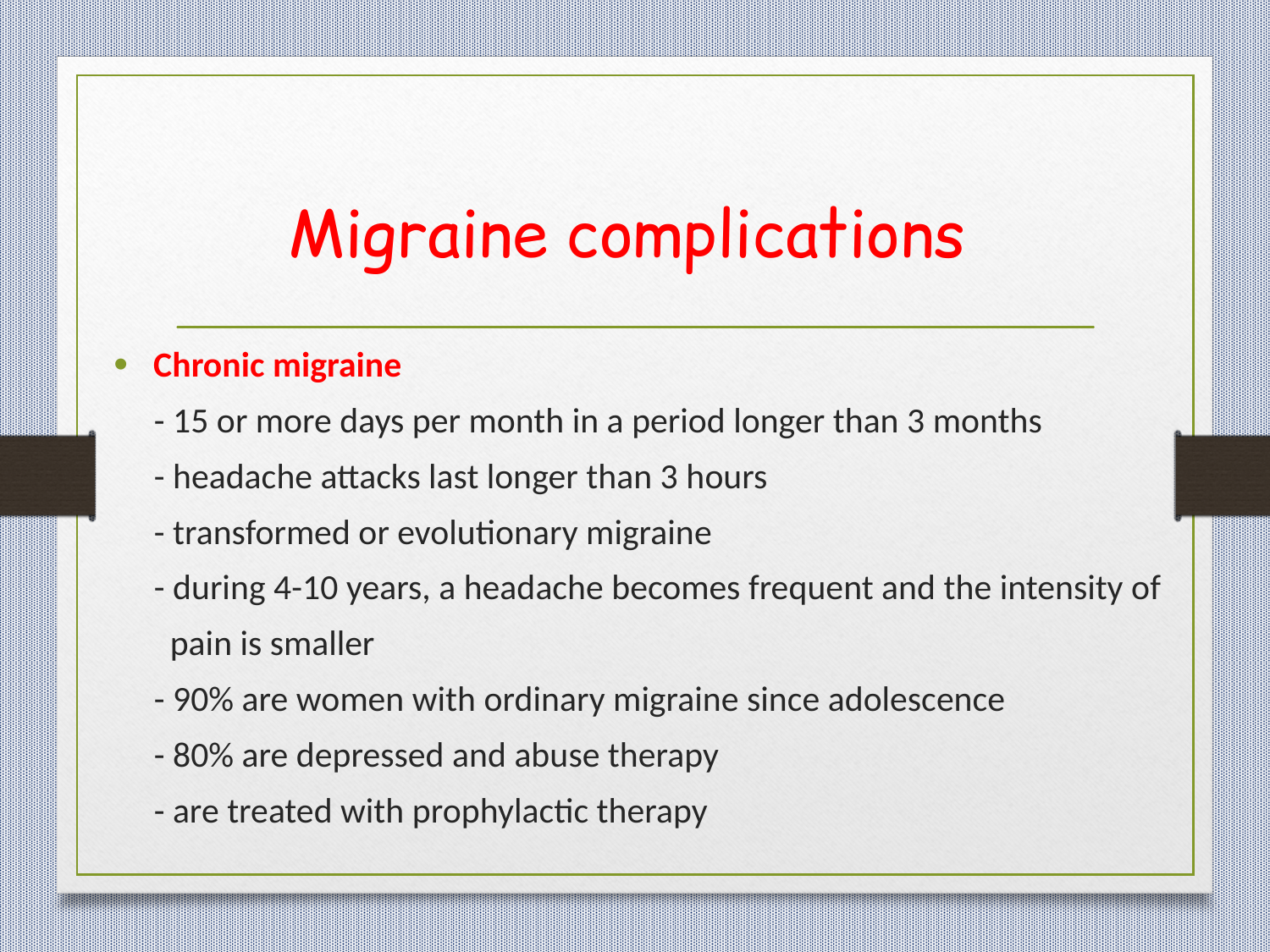

# Migraine complications

Chronic migraine
     - 15 or more days per month in a period longer than 3 months
     - headache attacks last longer than 3 hours
     - transformed or evolutionary migraine
     - during 4-10 years, a headache becomes frequent and the intensity of
       pain is smaller
     - 90% are women with ordinary migraine since adolescence
     - 80% are depressed and abuse therapy
     - are treated with prophylactic therapy